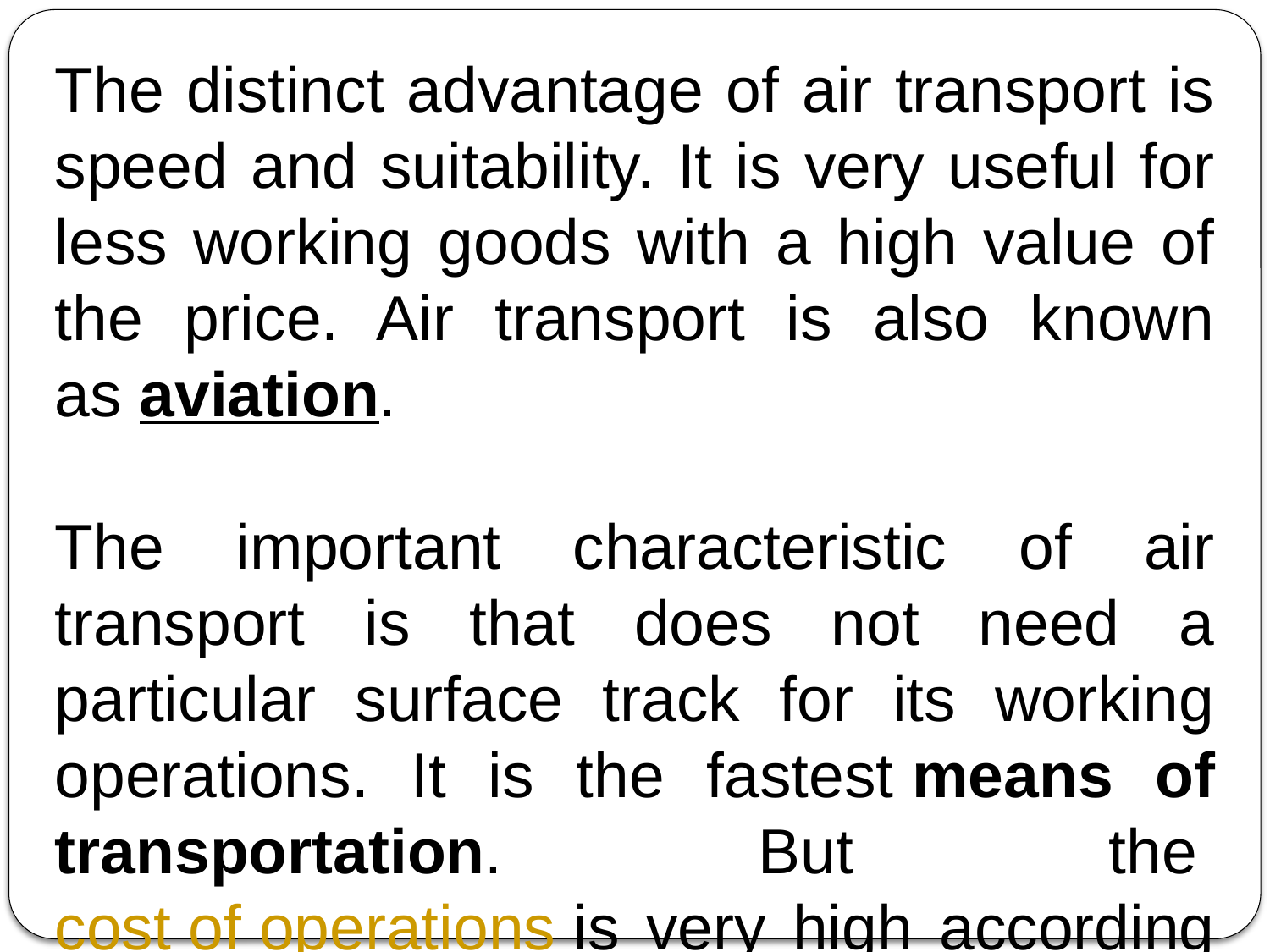

The distinct advantage of air transport is speed and suitability. It is very useful for less working goods with a high value of the price. Air transport is also known as aviation.

The important characteristic of air transport is that does not need a particular surface track for its working operations. It is the fastest means of transportation. But the cost of operations is very high according to other modes.